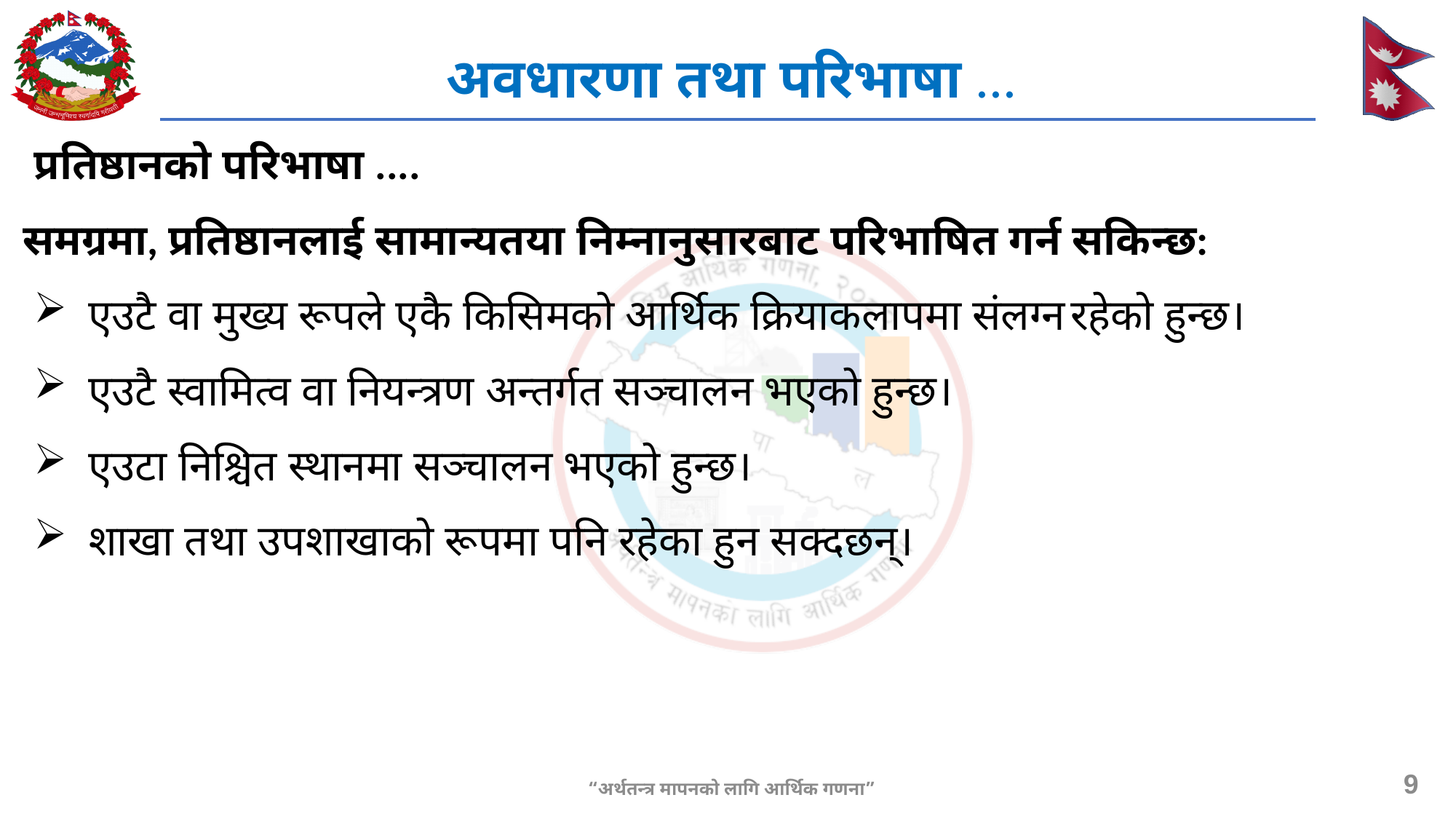

# अवधारणा तथा परिभाषा ...
प्रतिष्ठानको परिभाषा ....
समग्रमा, प्रतिष्ठानलाई सामान्यतया निम्नानुसारबाट परिभाषित गर्न सकिन्छ:
एउटै वा मुख्य रूपले एकै किसिमको आर्थिक क्रियाकलापमा संलग्न	रहेको हुन्छ।
एउटै स्वामित्व वा नियन्त्रण अन्तर्गत सञ्चालन भएको हुन्छ।
एउटा निश्चित स्थानमा सञ्चालन भएको हुन्छ।
शाखा तथा उपशाखाको रूपमा पनि रहेका हुन सक्दछन्।

9
“अर्थतन्त्र मापनको लागि आर्थिक गणना”